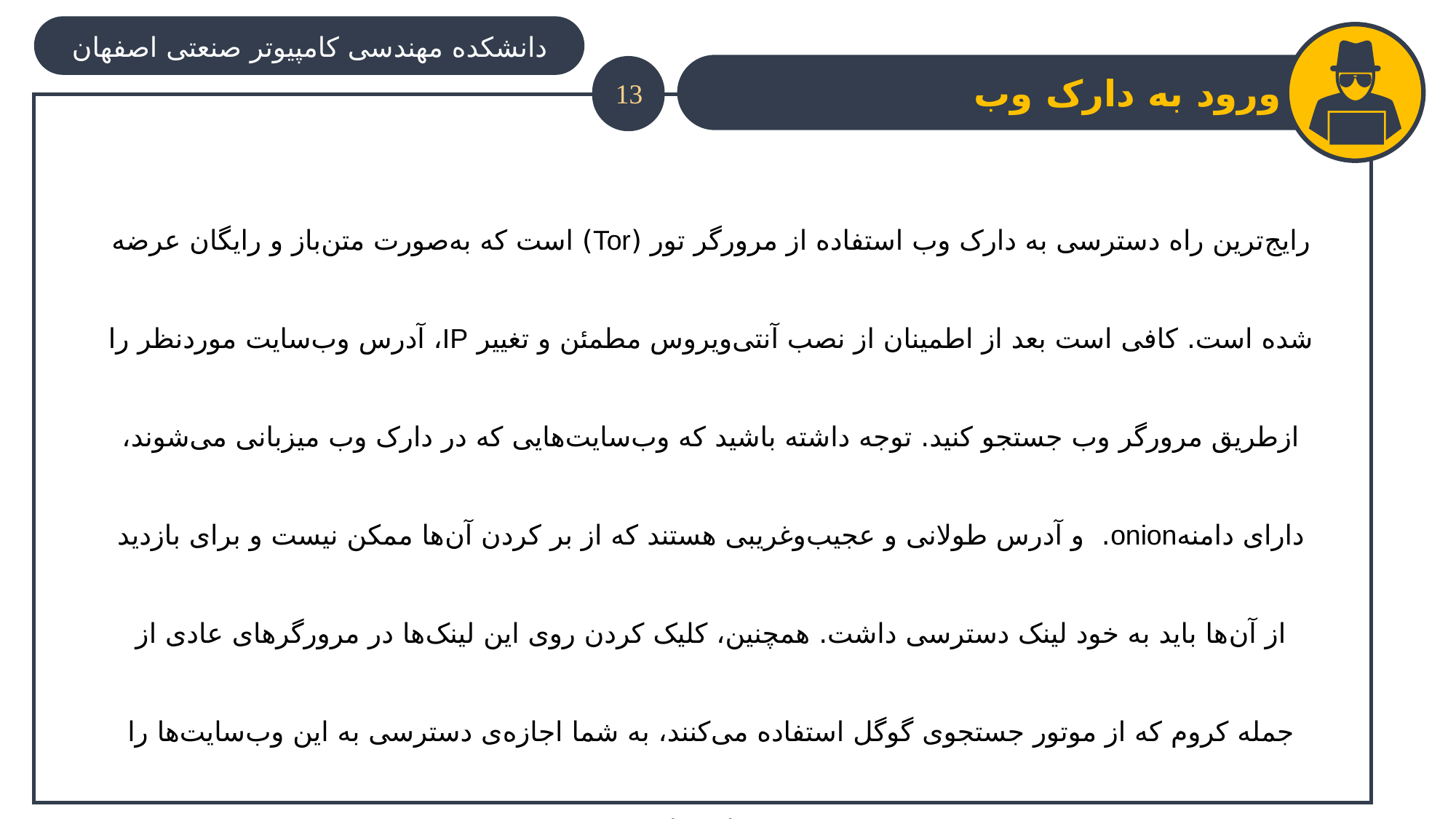

دانشکده مهندسی کامپیوتر صنعتی اصفهان
ورود به دارک وب
13
رایج‌ترین راه دسترسی به دارک وب استفاده از مرورگر تور (Tor) است که به‌صورت متن‌باز و رایگان عرضه شده است. کافی است بعد از اطمینان از نصب آنتی‌ویروس مطمئن و تغییر IP، آدرس وب‌سایت‌ موردنظر را ازطریق مرورگر وب جستجو کنید. توجه داشته باشید که وب‌سایت‌هایی که در دارک وب میزبانی می‌شوند، دارای دامنهonion.  و آدرس طولانی و عجیب‌وغریبی هستند که از بر کردن آن‌ها ممکن نیست و برای بازدید از آن‌ها باید به خود لینک دسترسی داشت. همچنین، کلیک کردن روی این لینک‌ها در مرورگرهای عادی از جمله کروم که از موتور جستجوی گوگل استفاده می‌کنند، به شما اجازه‌ی دسترسی به این وب‌سایت‌ها را نخواهد داد.